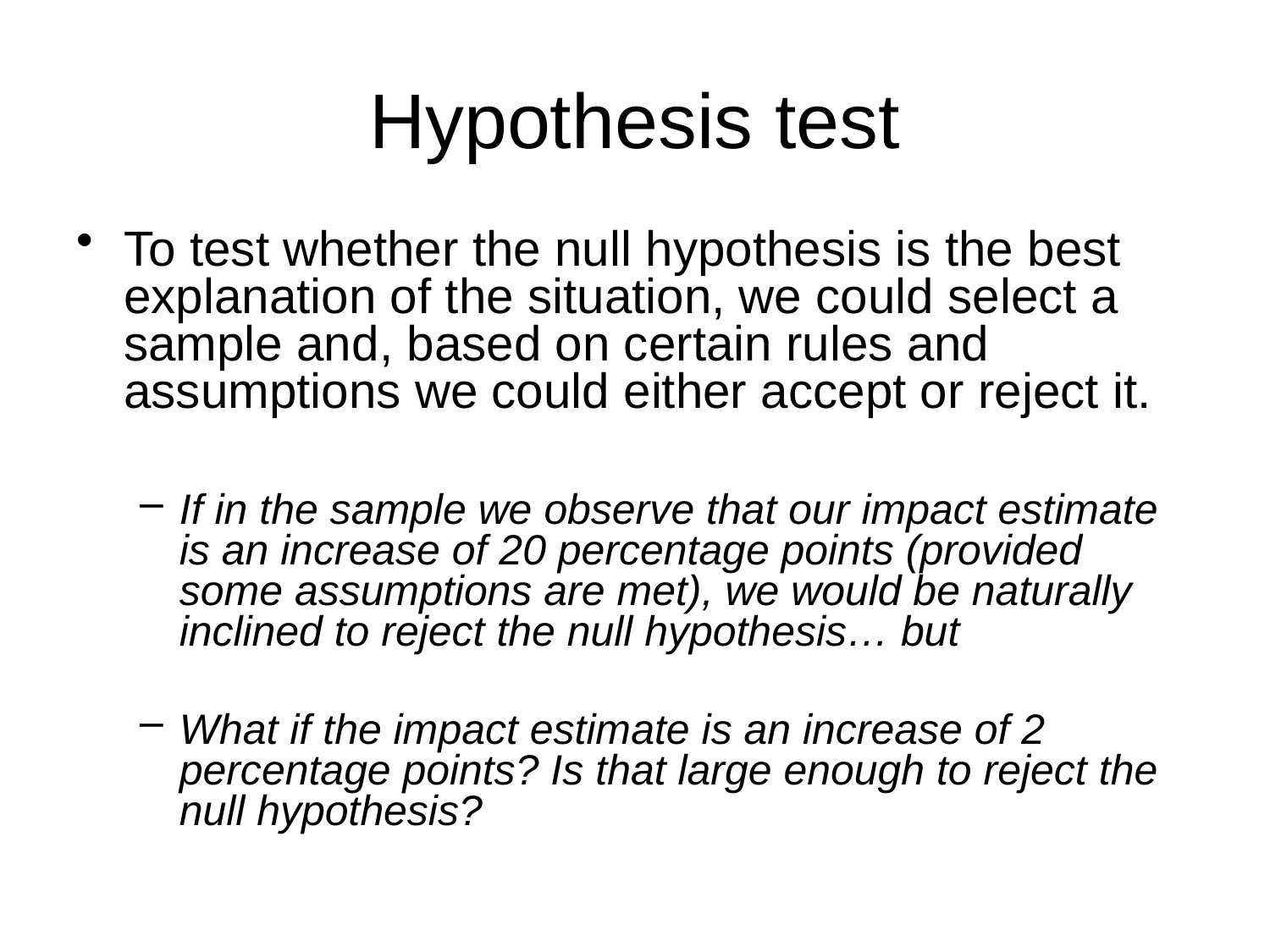

# Hypothesis test
To test whether the null hypothesis is the best explanation of the situation, we could select a sample and, based on certain rules and assumptions we could either accept or reject it.

If in the sample we observe that our impact estimate is an increase of 20 percentage points (provided some assumptions are met), we would be naturally inclined to reject the null hypothesis… but

What if the impact estimate is an increase of 2 percentage points? Is that large enough to reject the null hypothesis?